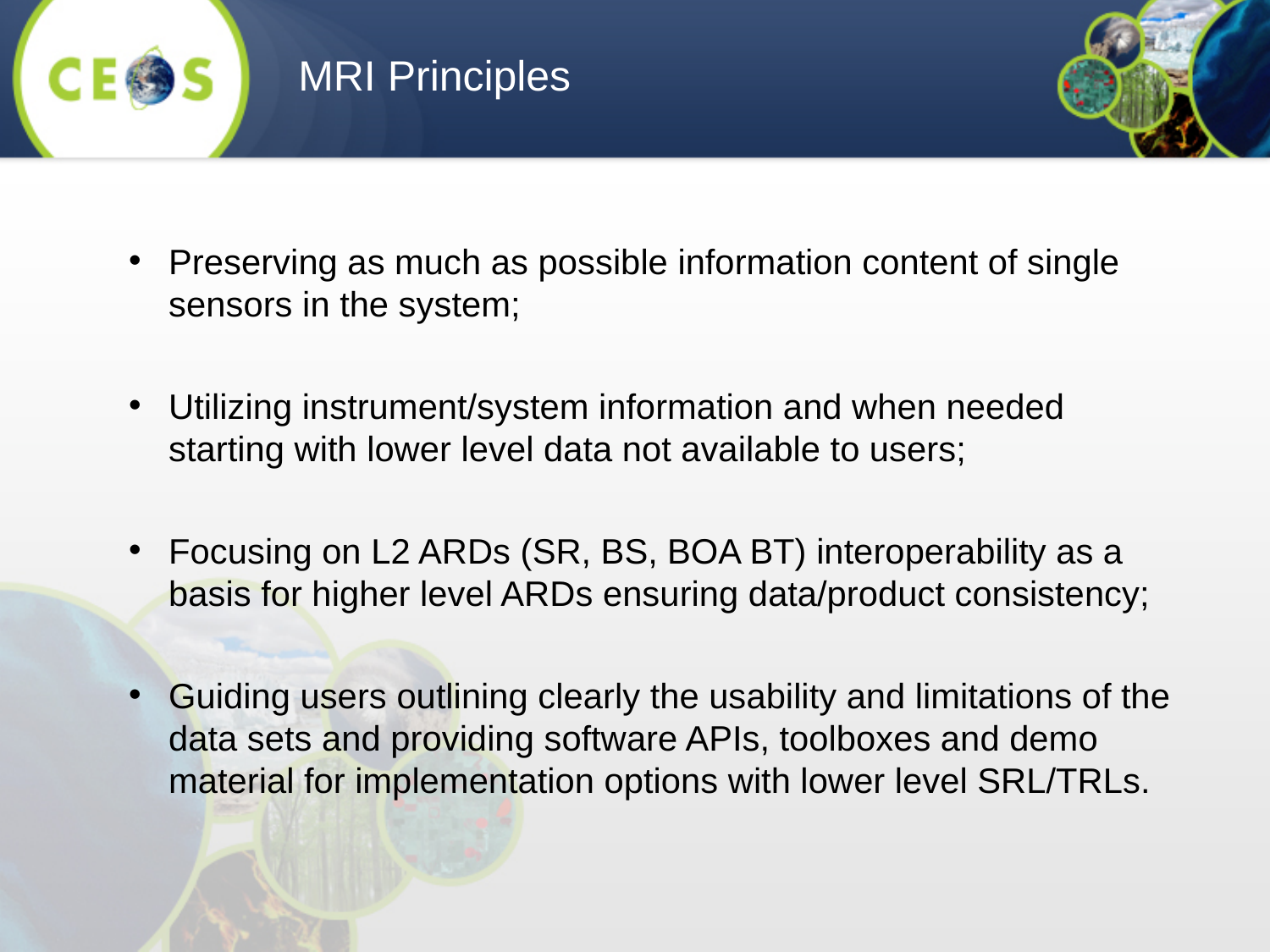

MRI Principles
Preserving as much as possible information content of single sensors in the system;

Utilizing instrument/system information and when needed starting with lower level data not available to users;

Focusing on L2 ARDs (SR, BS, BOA BT) interoperability as a basis for higher level ARDs ensuring data/product consistency;

Guiding users outlining clearly the usability and limitations of the data sets and providing software APIs, toolboxes and demo material for implementation options with lower level SRL/TRLs.